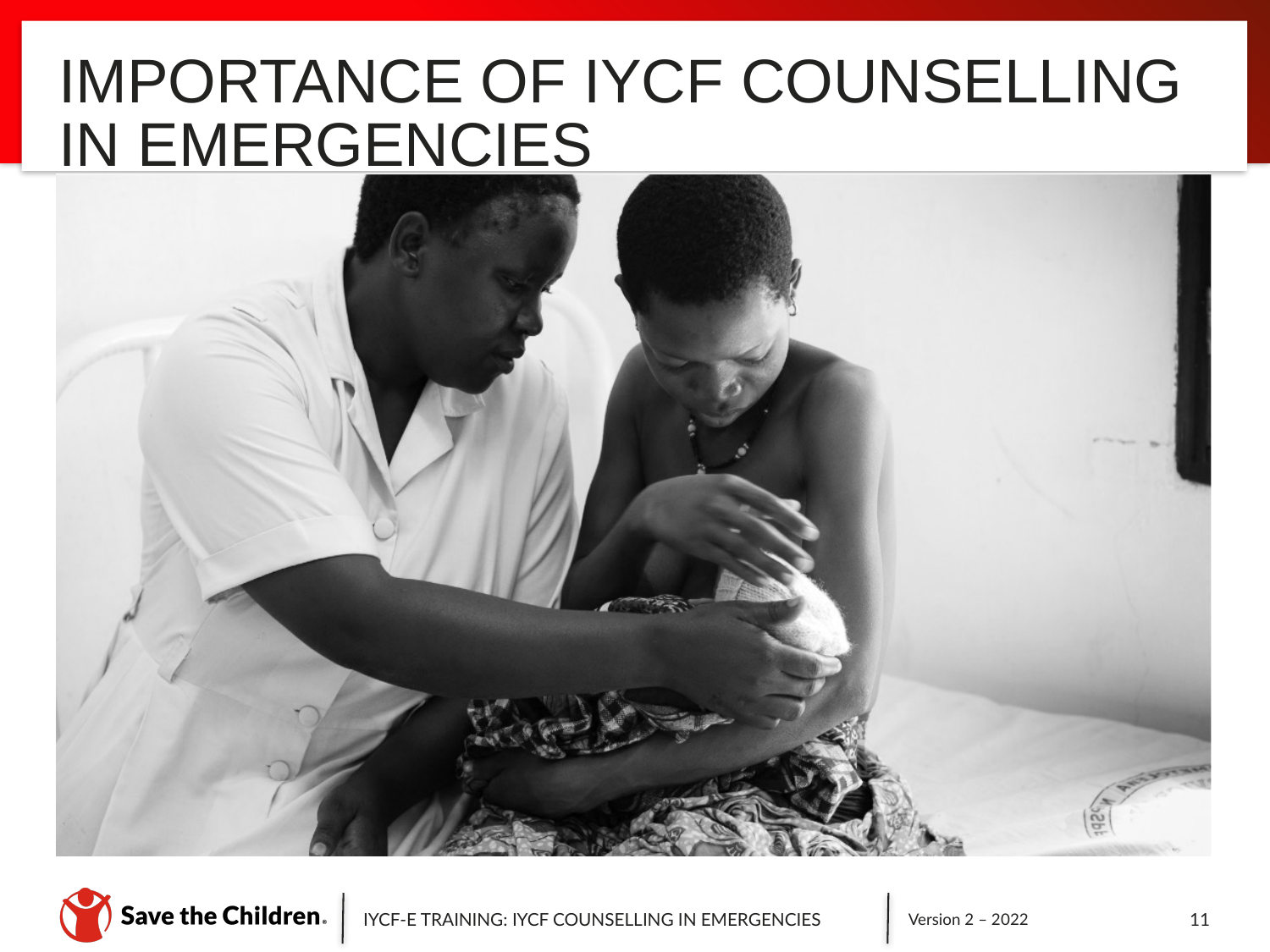

# IMPORTANCE OF IYCF COUNSELLING IN EMERGENCIES
IYCF-E TRAINING: IYCF COUNSELLING IN EMERGENCIES
Version 2 – 2022
11